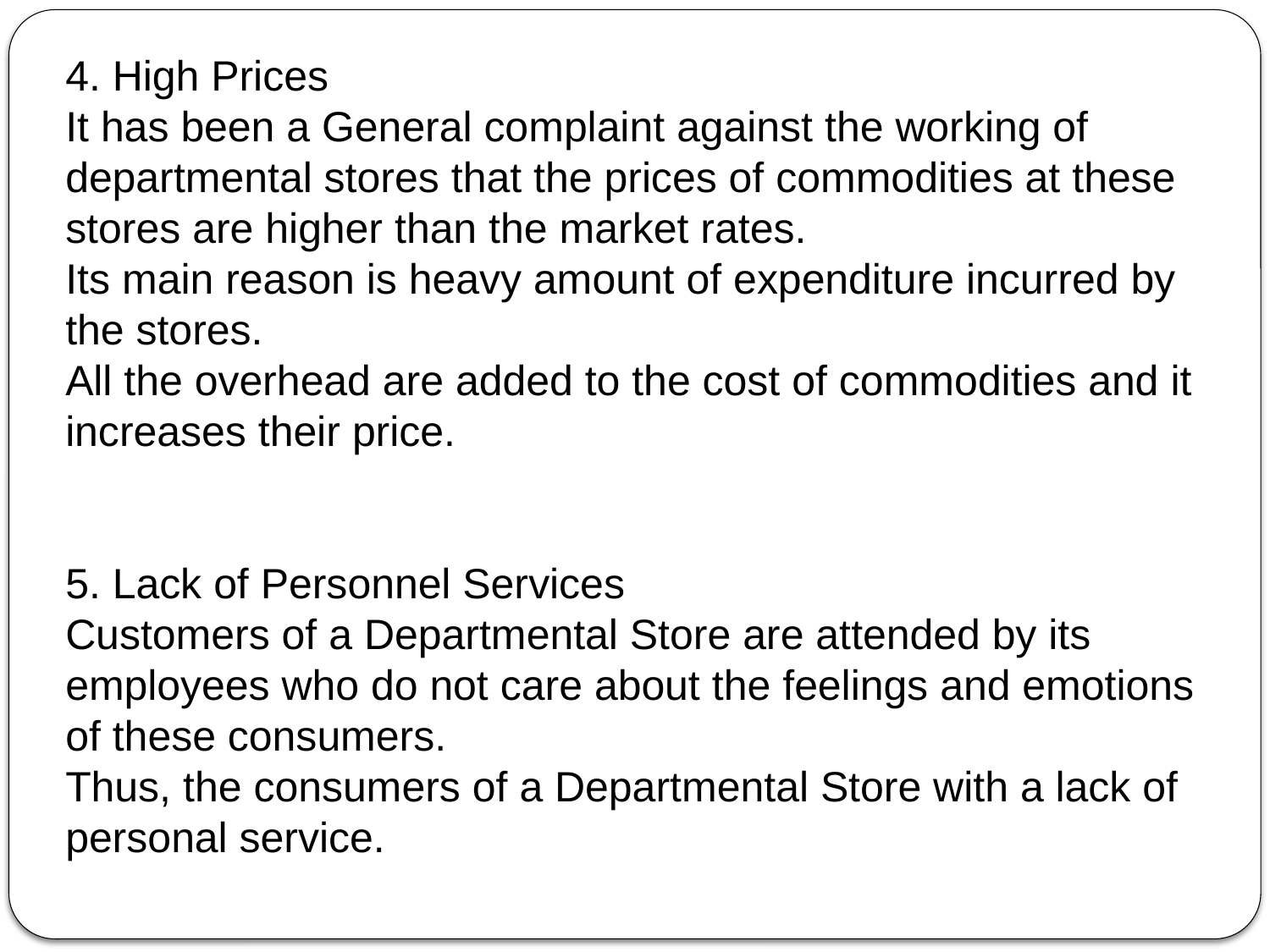

4. High Prices
It has been a General complaint against the working of departmental stores that the prices of commodities at these stores are higher than the market rates.
Its main reason is heavy amount of expenditure incurred by the stores.
All the overhead are added to the cost of commodities and it increases their price.

5. Lack of Personnel Services
Customers of a Departmental Store are attended by its employees who do not care about the feelings and emotions of these consumers.
Thus, the consumers of a Departmental Store with a lack of personal service.